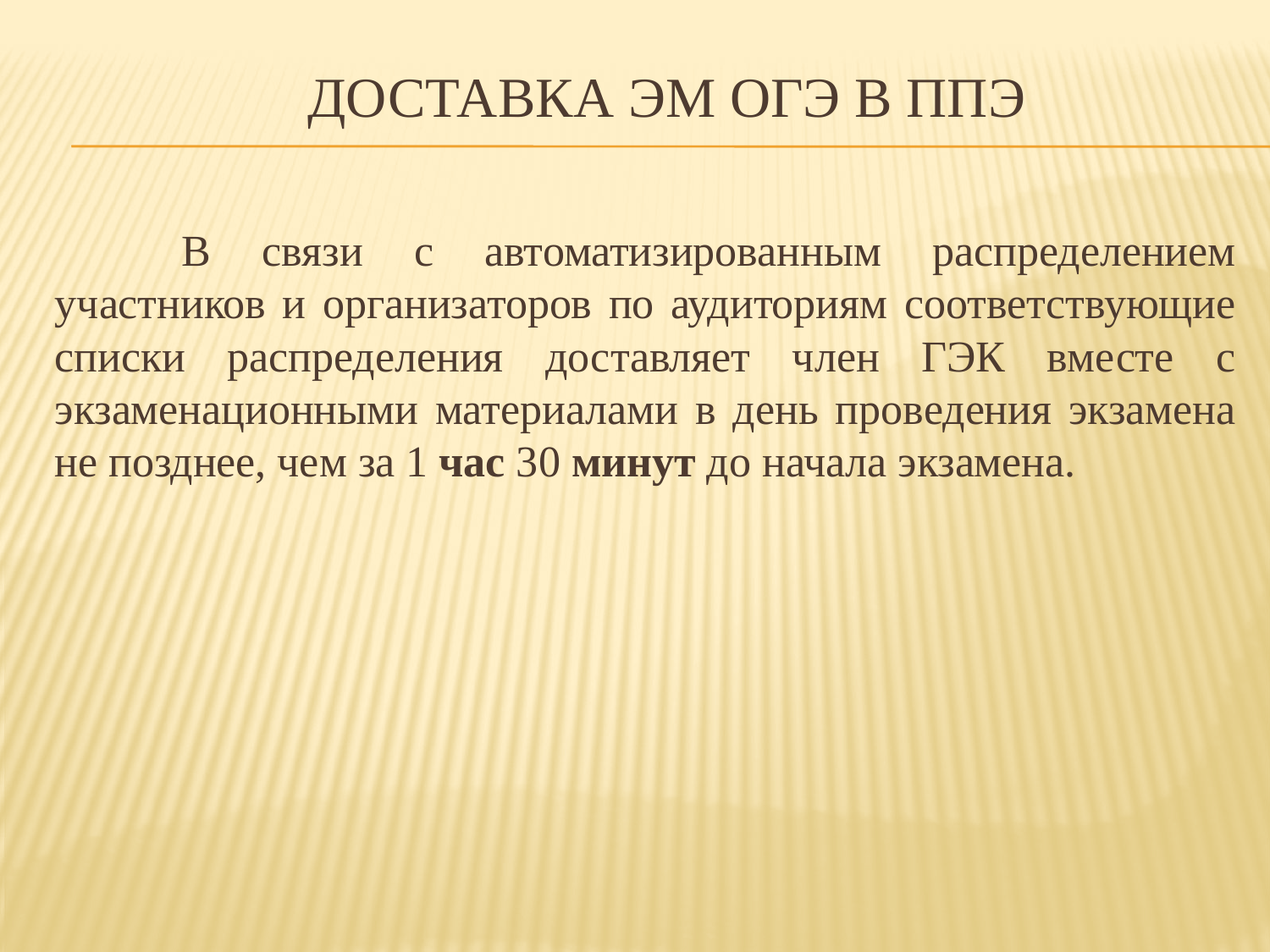

# Доставка эм ОГЭ в ППЭ
	В связи с автоматизированным распределением участников и организаторов по аудиториям соответствующие списки распределения доставляет член ГЭК вместе с экзаменационными материалами в день проведения экзамена не позднее, чем за 1 час 30 минут до начала экзамена.